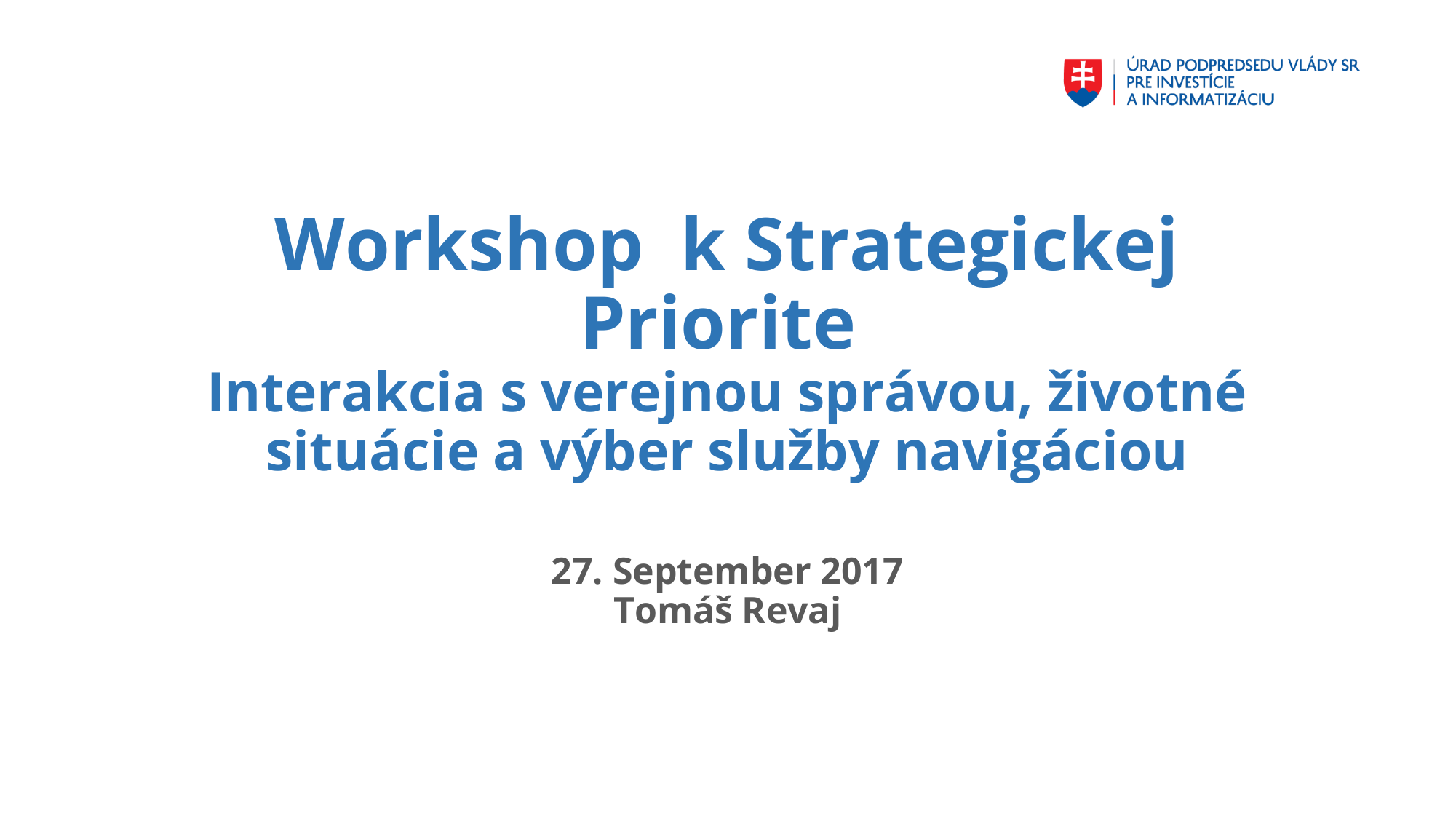

# Workshop  k Strategickej Priorite Interakcia s verejnou správou, životné situácie a výber služby navigáciou

27. September 2017
Tomáš Revaj